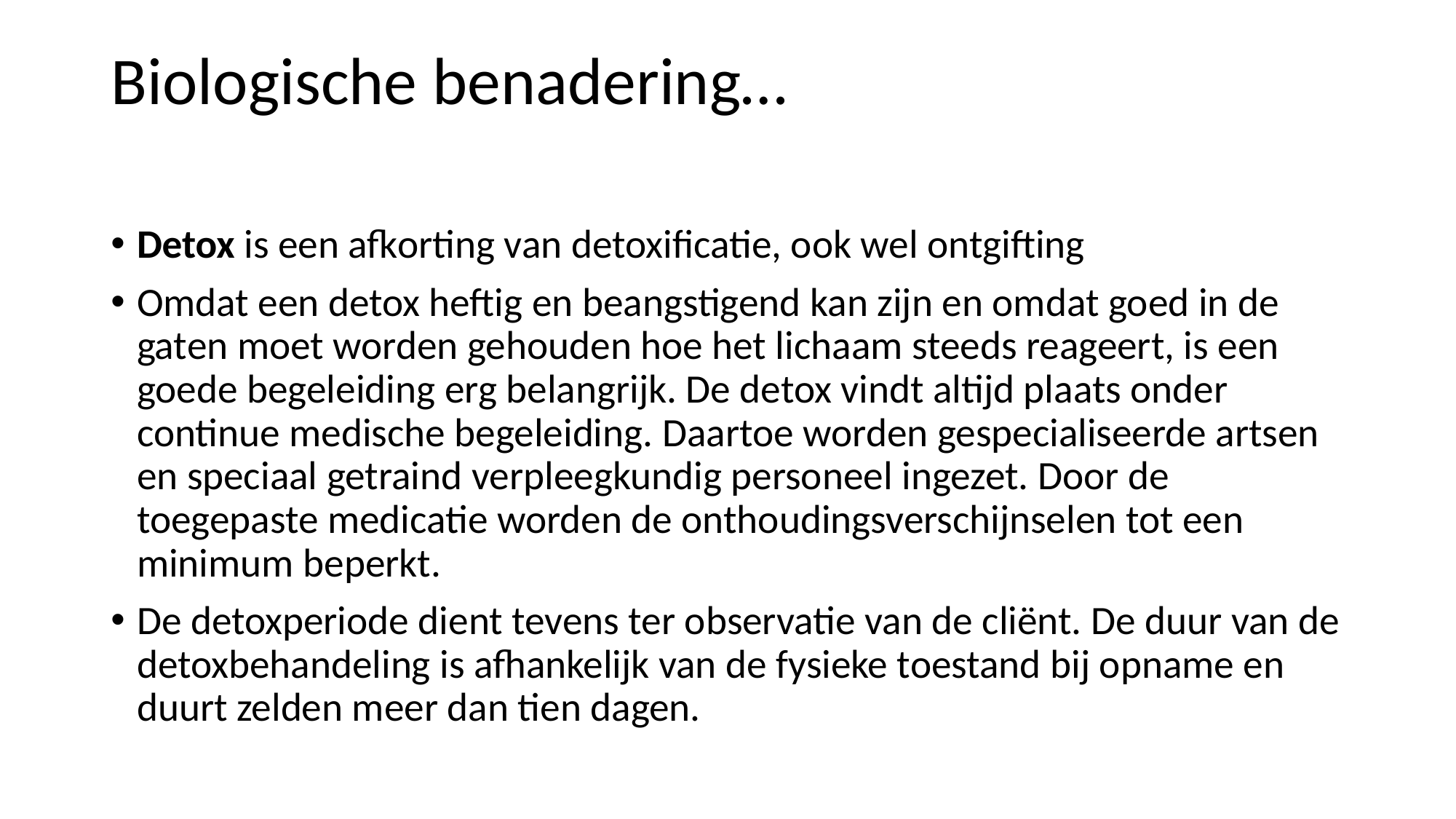

# Biologische benadering…
Detox is een afkorting van detoxificatie, ook wel ontgifting
Omdat een detox heftig en beangstigend kan zijn en omdat goed in de gaten moet worden gehouden hoe het lichaam steeds reageert, is een goede begeleiding erg belangrijk. De detox vindt altijd plaats onder continue medische begeleiding. Daartoe worden gespecialiseerde artsen en speciaal getraind verpleegkundig personeel ingezet. Door de toegepaste medicatie worden de onthoudingsverschijnselen tot een minimum beperkt.
De detoxperiode dient tevens ter observatie van de cliënt. De duur van de detoxbehandeling is afhankelijk van de fysieke toestand bij opname en duurt zelden meer dan tien dagen.